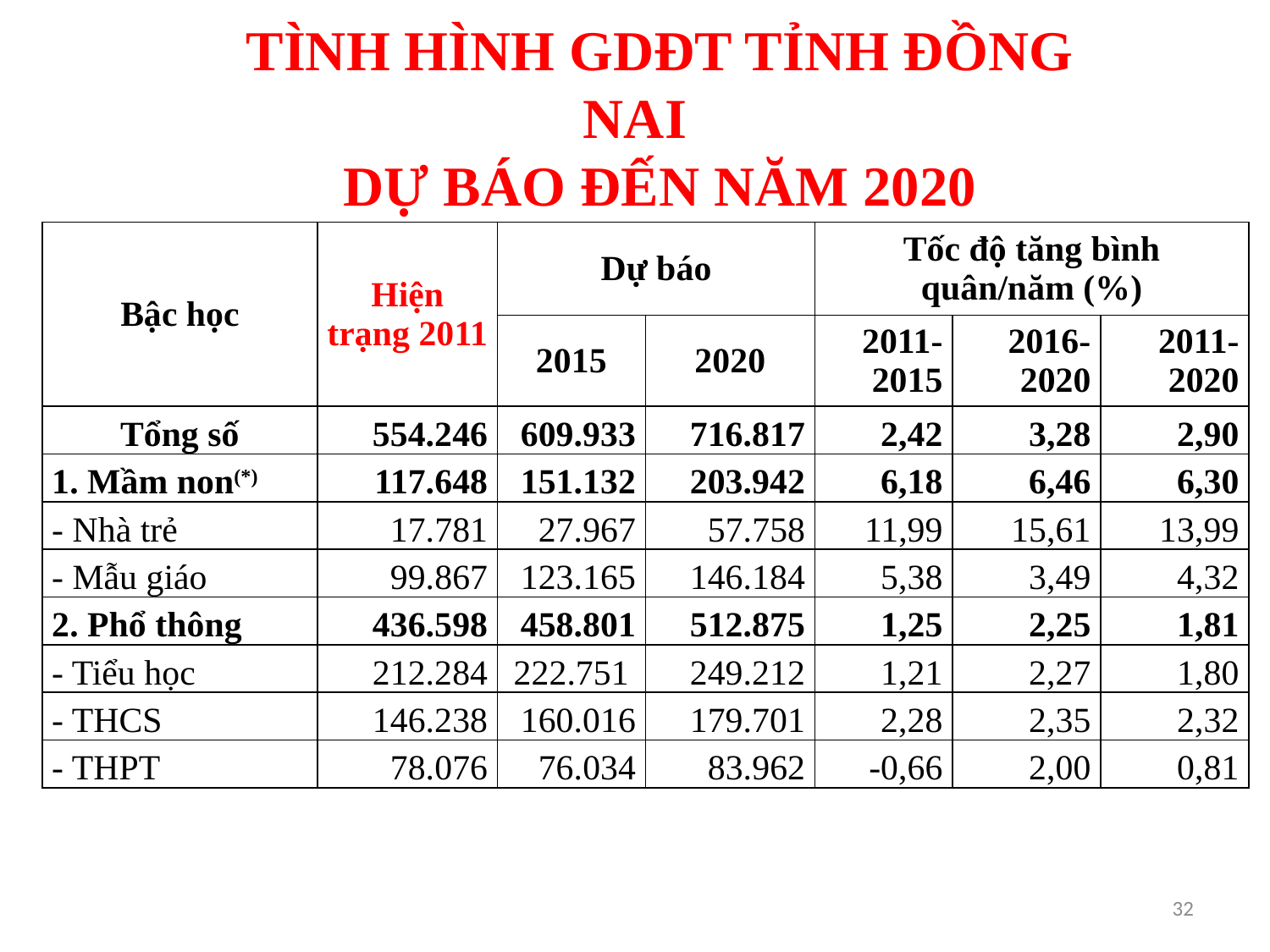

TÌNH HÌNH GDĐT TỈNH ĐỒNG NAI
DỰ BÁO ĐẾN NĂM 2020
| Bậc học | Hiện trạng 2011 | Dự báo |  | Tốc độ tăng bình quân/năm (%) |  |  |
| --- | --- | --- | --- | --- | --- | --- |
|  |  | 2015 | 2020 | 2011- 2015 | 2016-2020 | 2011- 2020 |
| Tổng số | 554.246 | 609.933 | 716.817 | 2,42 | 3,28 | 2,90 |
| 1. Mầm non(\*) | 117.648 | 151.132 | 203.942 | 6,18 | 6,46 | 6,30 |
| - Nhà trẻ | 17.781 | 27.967 | 57.758 | 11,99 | 15,61 | 13,99 |
| - Mẫu giáo | 99.867 | 123.165 | 146.184 | 5,38 | 3,49 | 4,32 |
| 2. Phổ thông | 436.598 | 458.801 | 512.875 | 1,25 | 2,25 | 1,81 |
| - Tiểu học | 212.284 | 222.751 | 249.212 | 1,21 | 2,27 | 1,80 |
| - THCS | 146.238 | 160.016 | 179.701 | 2,28 | 2,35 | 2,32 |
| - THPT | 78.076 | 76.034 | 83.962 | -0,66 | 2,00 | 0,81 |
32